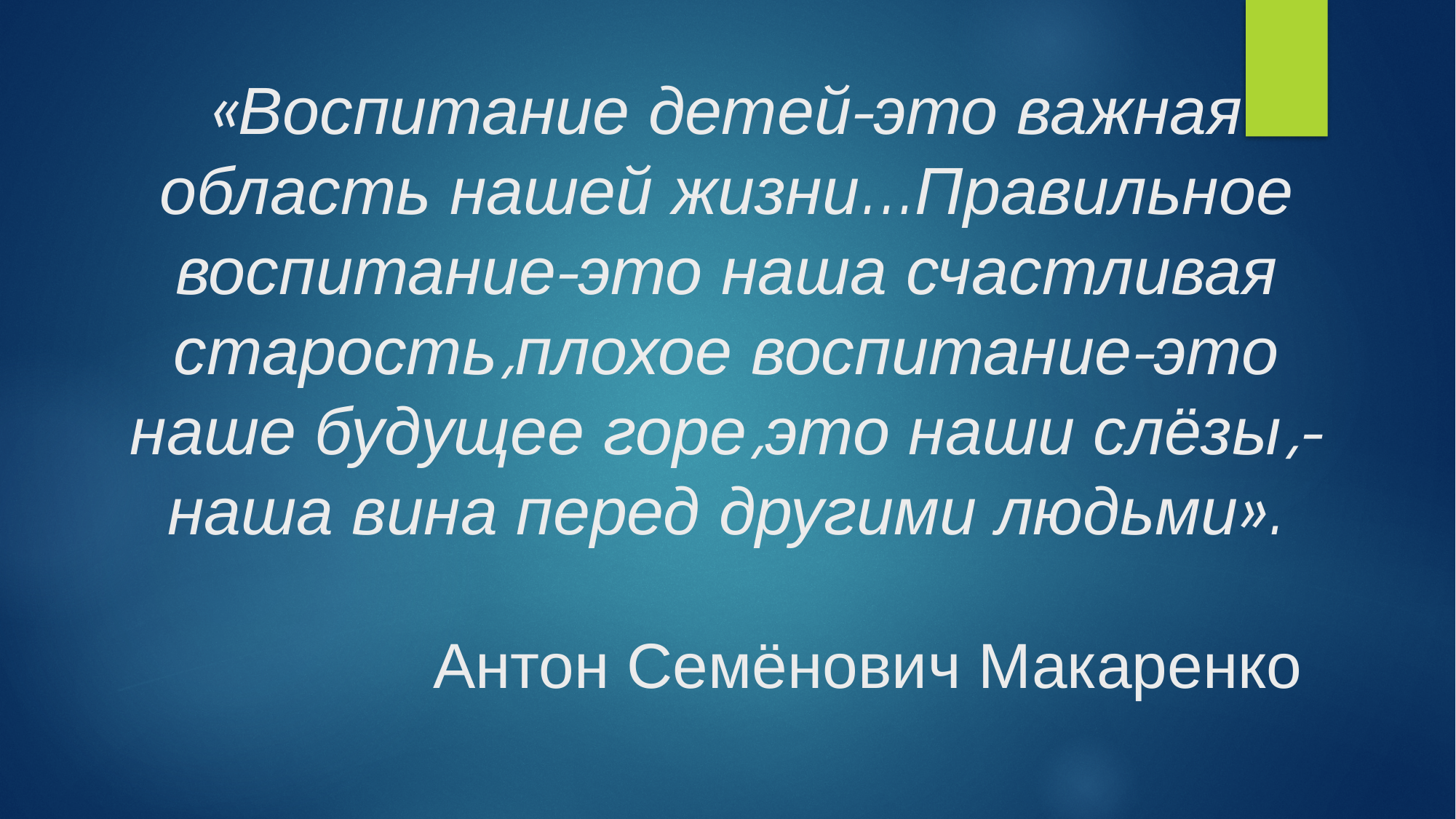

# «Воспитание детей-это важная область нашей жизни...Правильное воспитание-это наша счастливая старость,плохое воспитание-это наше будущее горе,это наши слёзы,-наша вина перед другими людьми». Антон Семёнович Макаренко